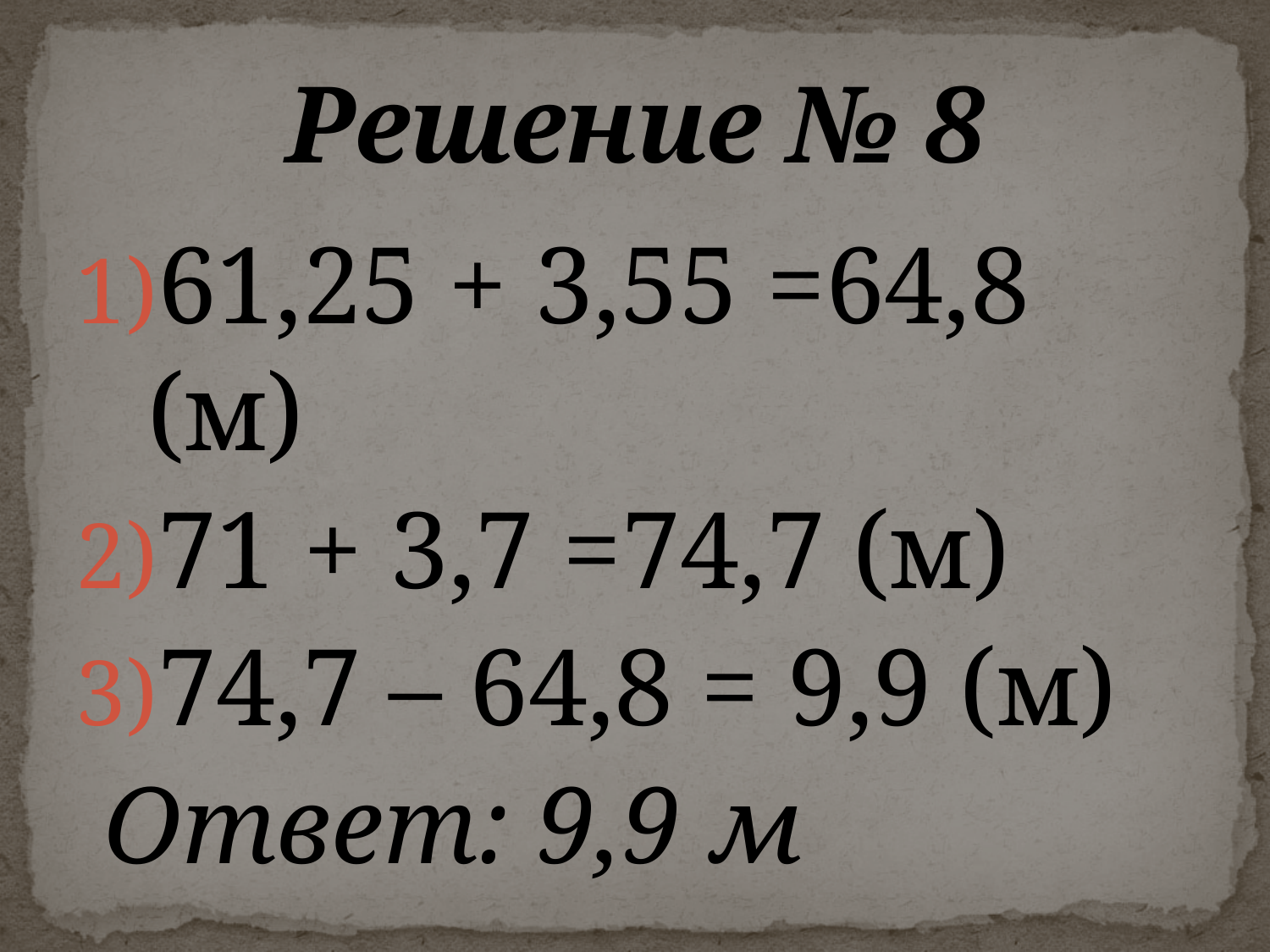

# Решение № 8
61,25 + 3,55 =64,8 (м)
71 + 3,7 =74,7 (м)
74,7 – 64,8 = 9,9 (м)
 Ответ: 9,9 м